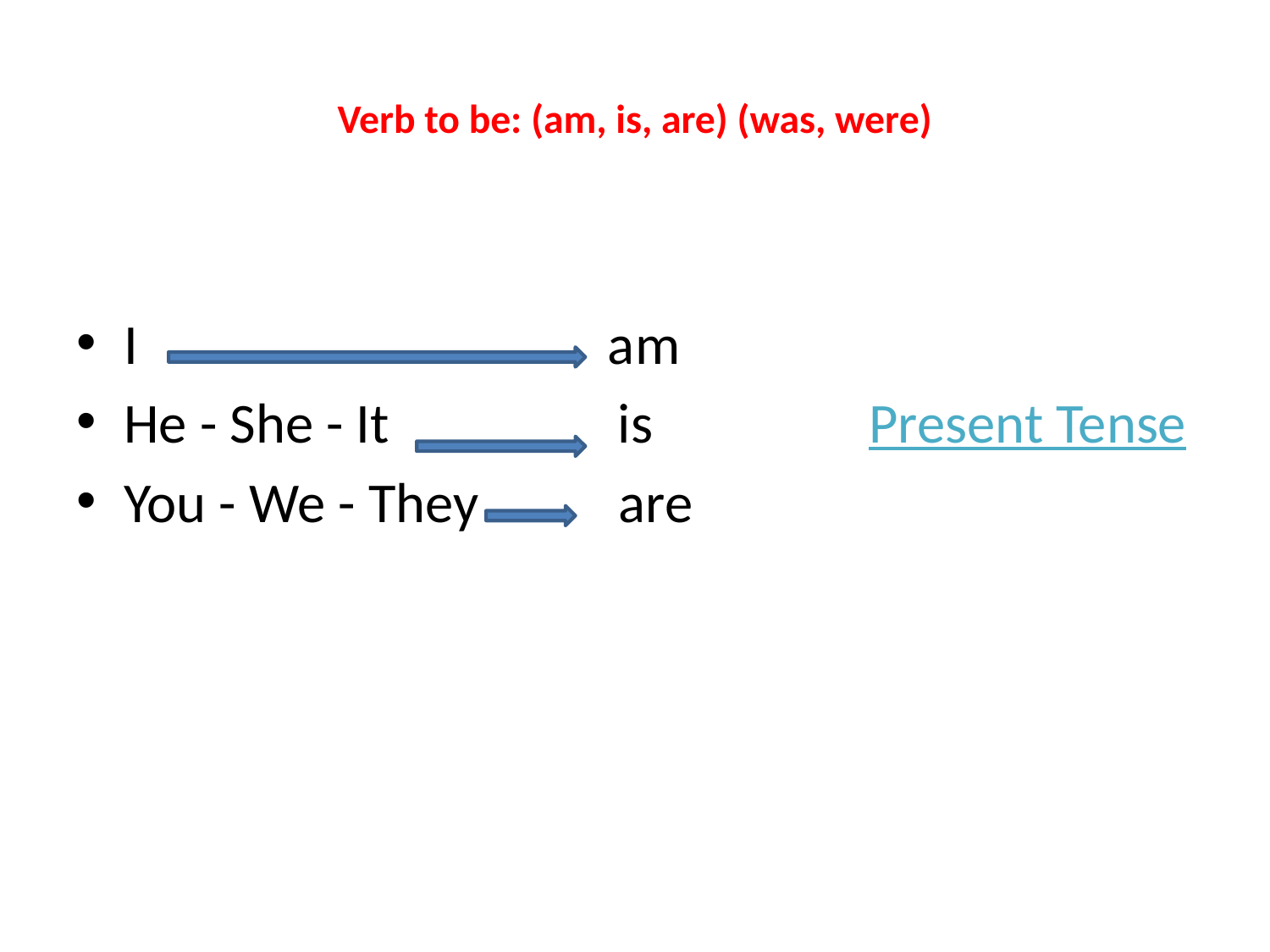

# Verb to be: (am, is, are) (was, were)

I                                     am
He - She - It                  is                 Present Tense
You - We - They           are